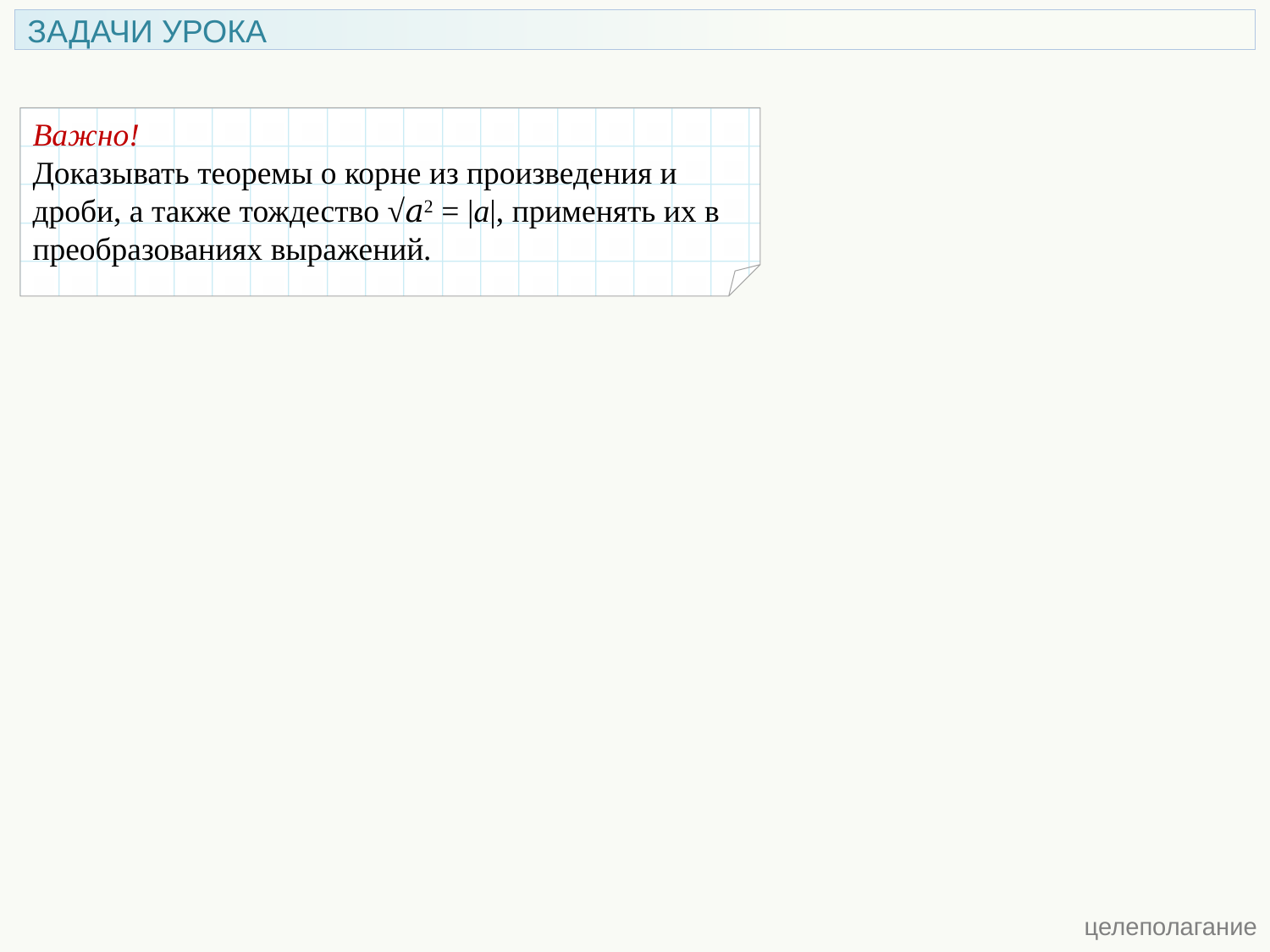

ЗАДАЧИ УРОКА

Важно!
Доказывать теоремы о корне из произведения и дроби, а также тождество √𝑎2 = |a|, применять их в
преобразованиях выражений.
  целеполагание